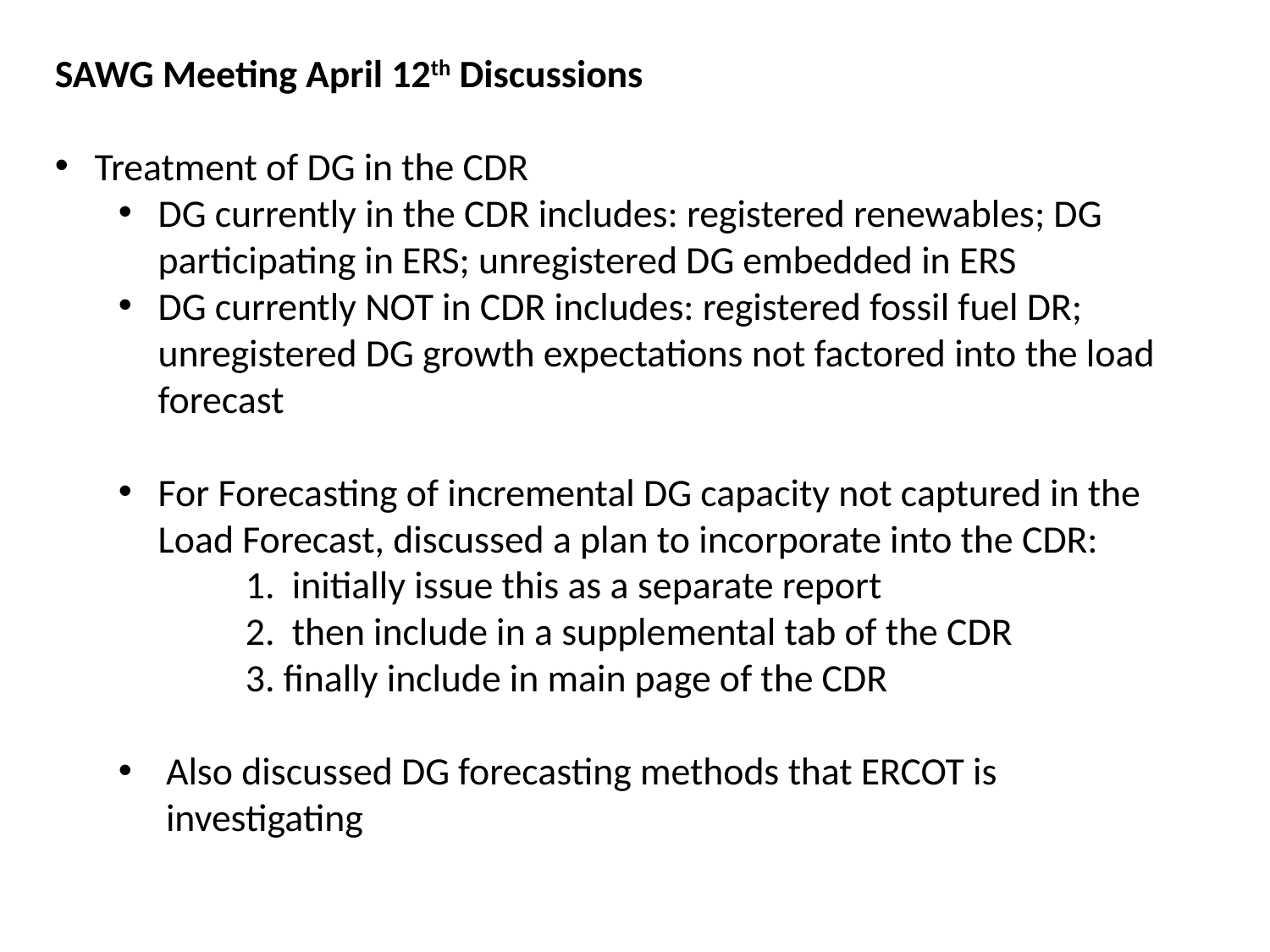

SAWG Meeting April 12th Discussions

Treatment of DG in the CDR
DG currently in the CDR includes: registered renewables; DG participating in ERS; unregistered DG embedded in ERS
DG currently NOT in CDR includes: registered fossil fuel DR; unregistered DG growth expectations not factored into the load forecast

For Forecasting of incremental DG capacity not captured in the Load Forecast, discussed a plan to incorporate into the CDR:
	1.  initially issue this as a separate report
	2.  then include in a supplemental tab of the CDR
	3. finally include in main page of the CDR

Also discussed DG forecasting methods that ERCOT is investigating